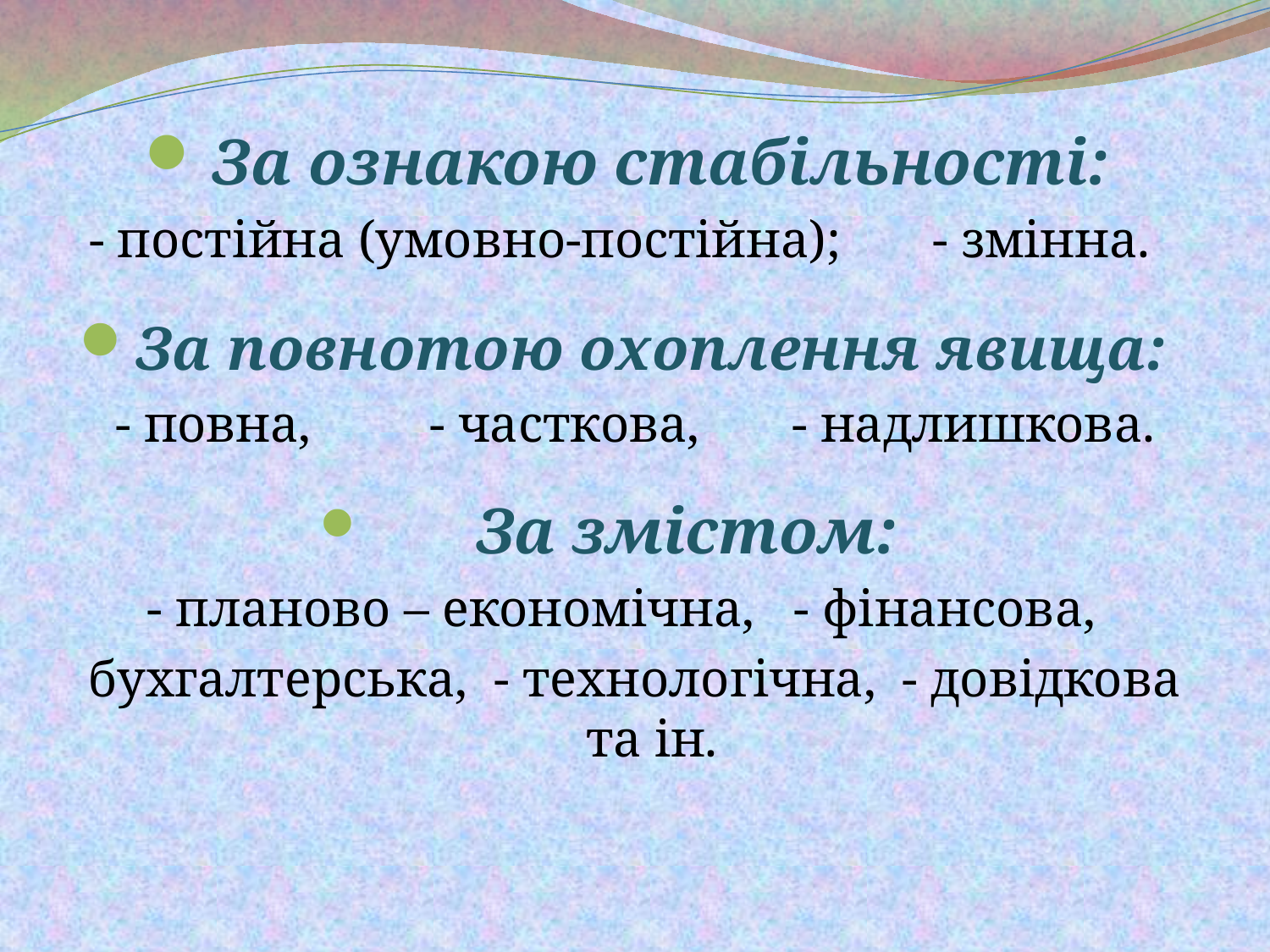

За ознакою стабільності:
 - постійна (умовно-постійна);       - змінна.

За повнотою охоплення явища:
   - повна,         - часткова,       - надлишкова.

      За змістом:
 - планово – економічна,   - фінансова,
бухгалтерська,  - технологічна,  - довідкова та ін.